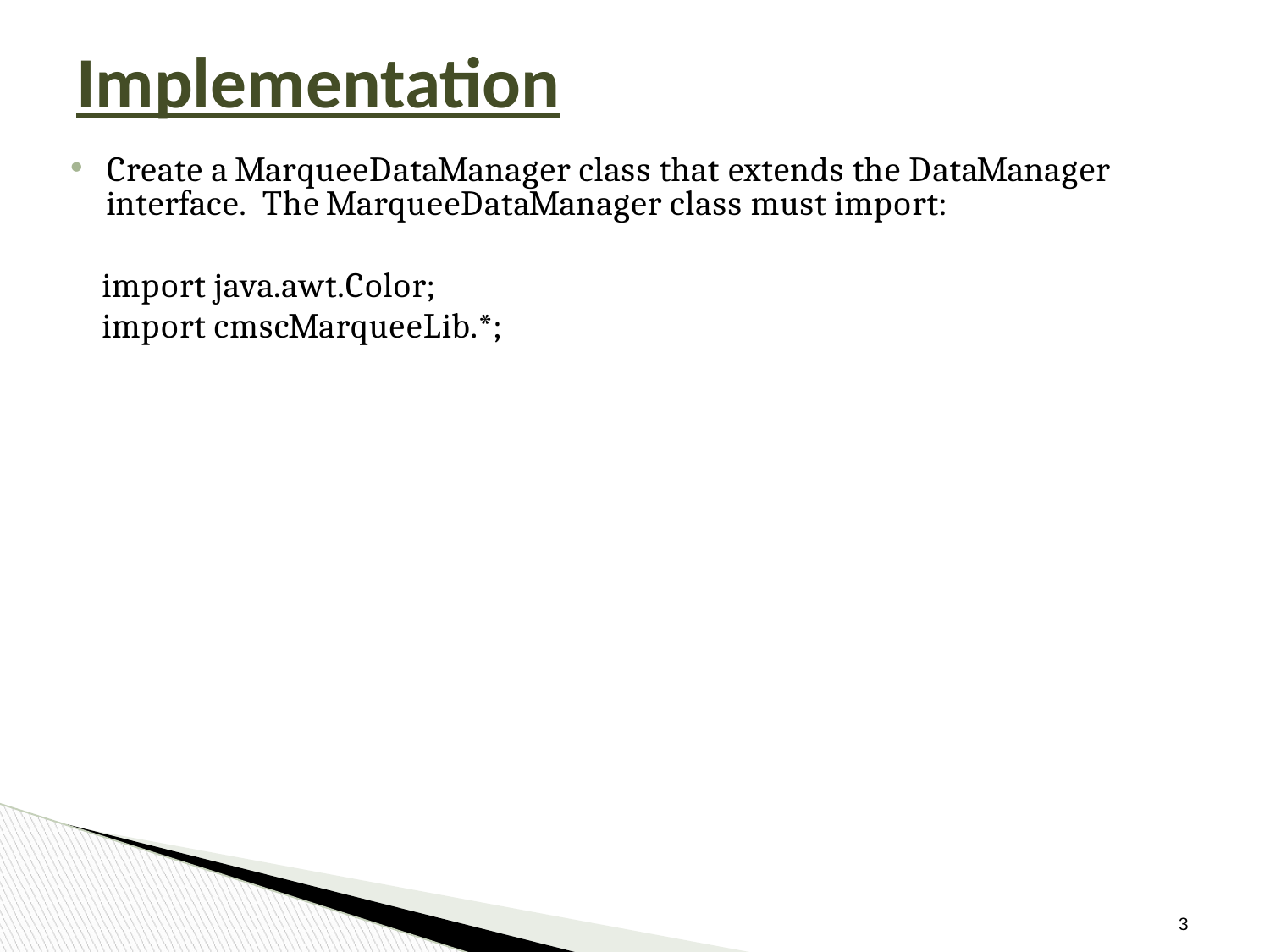

# Implementation
Create a MarqueeDataManager class that extends the DataManager interface.  The MarqueeDataManager class must import:

    import java.awt.Color;
    import cmscMarqueeLib.*;
3